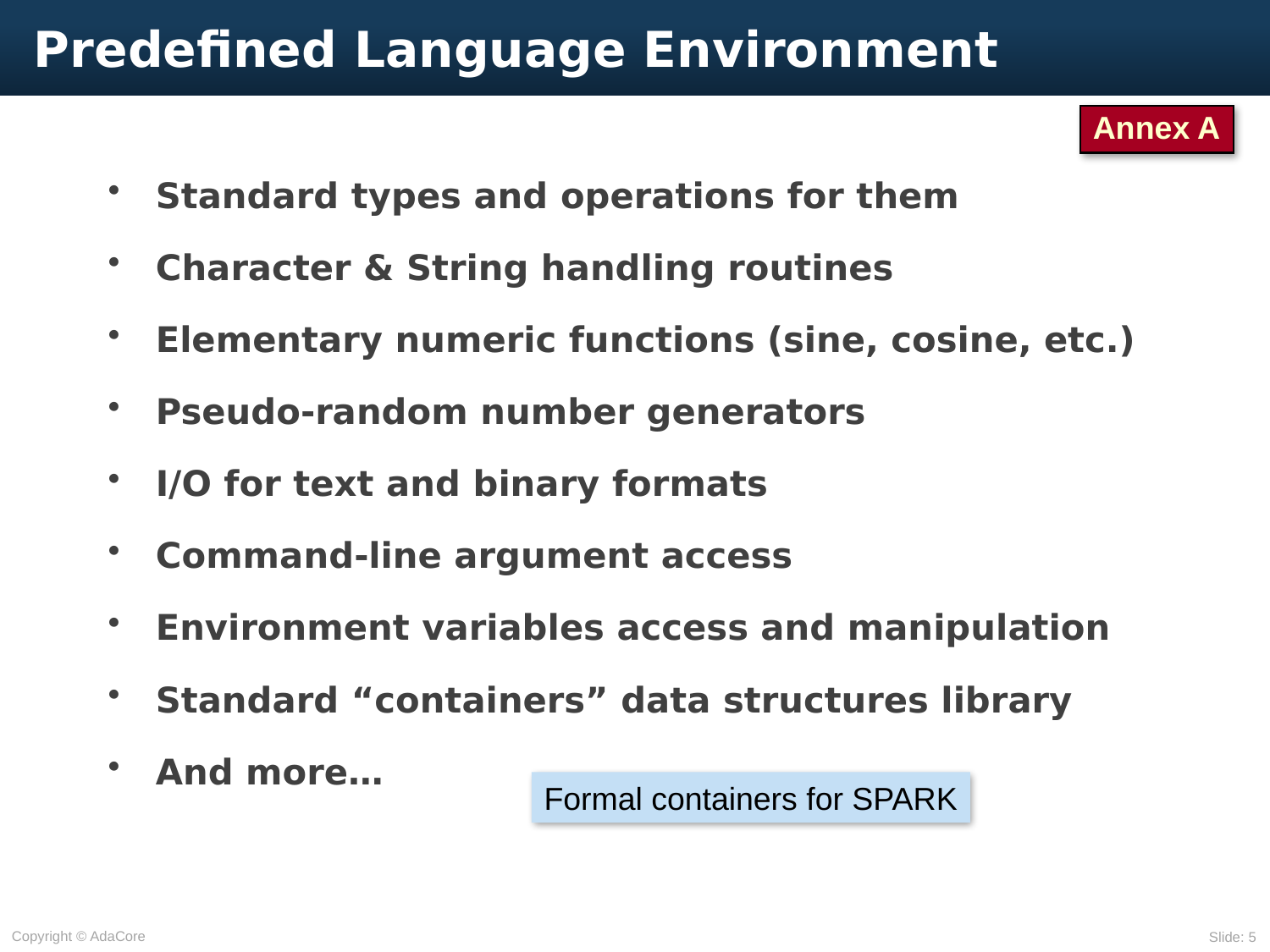

# Predefined Language Environment
Annex A
Standard types and operations for them
Character & String handling routines
Elementary numeric functions (sine, cosine, etc.)
Pseudo-random number generators
I/O for text and binary formats
Command-line argument access
Environment variables access and manipulation
Standard “containers” data structures library
And more…
Formal containers for SPARK